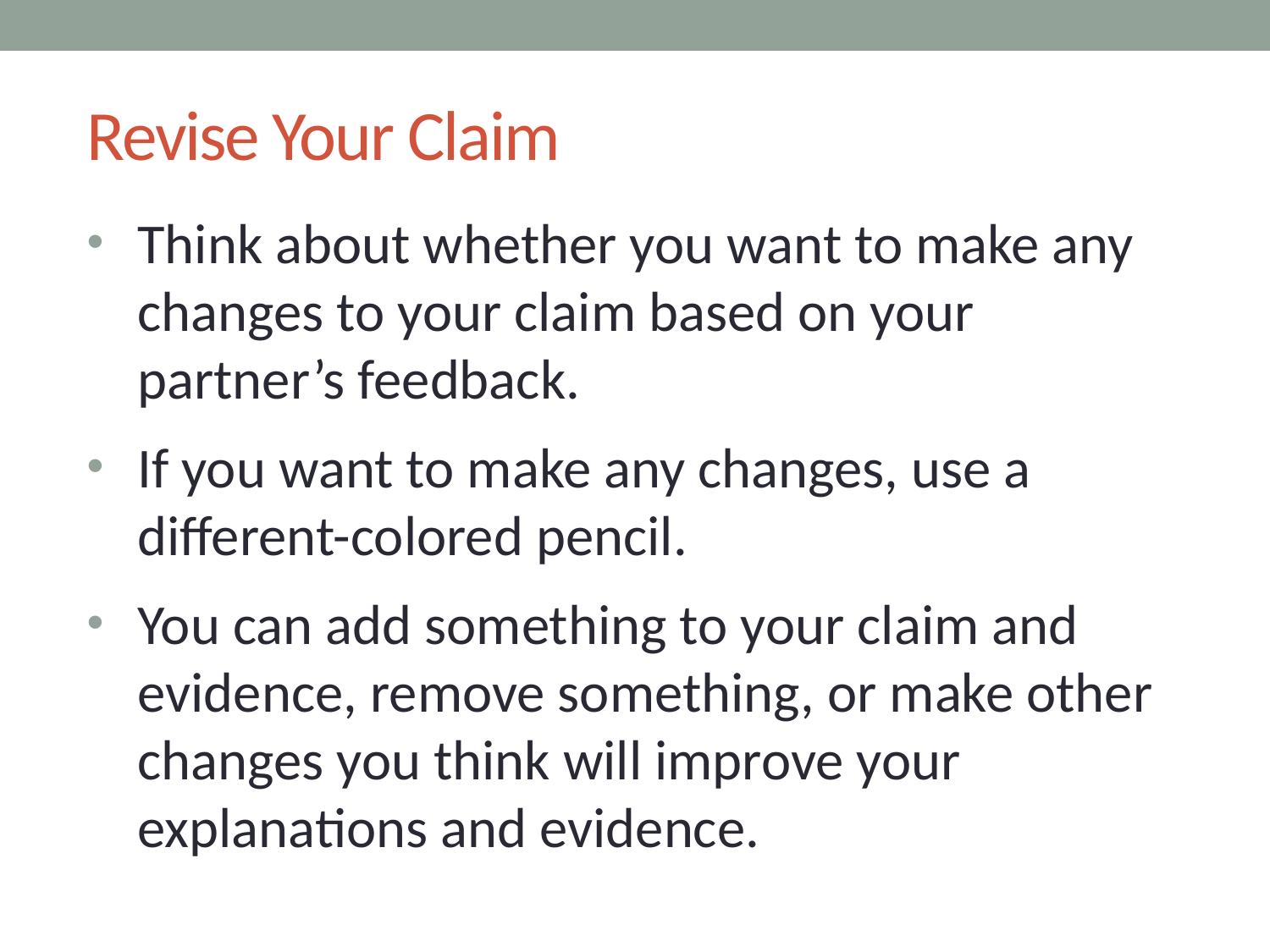

# Revise Your Claim
Think about whether you want to make any changes to your claim based on your partner’s feedback.
If you want to make any changes, use a different-colored pencil.
You can add something to your claim and evidence, remove something, or make other changes you think will improve your explanations and evidence.